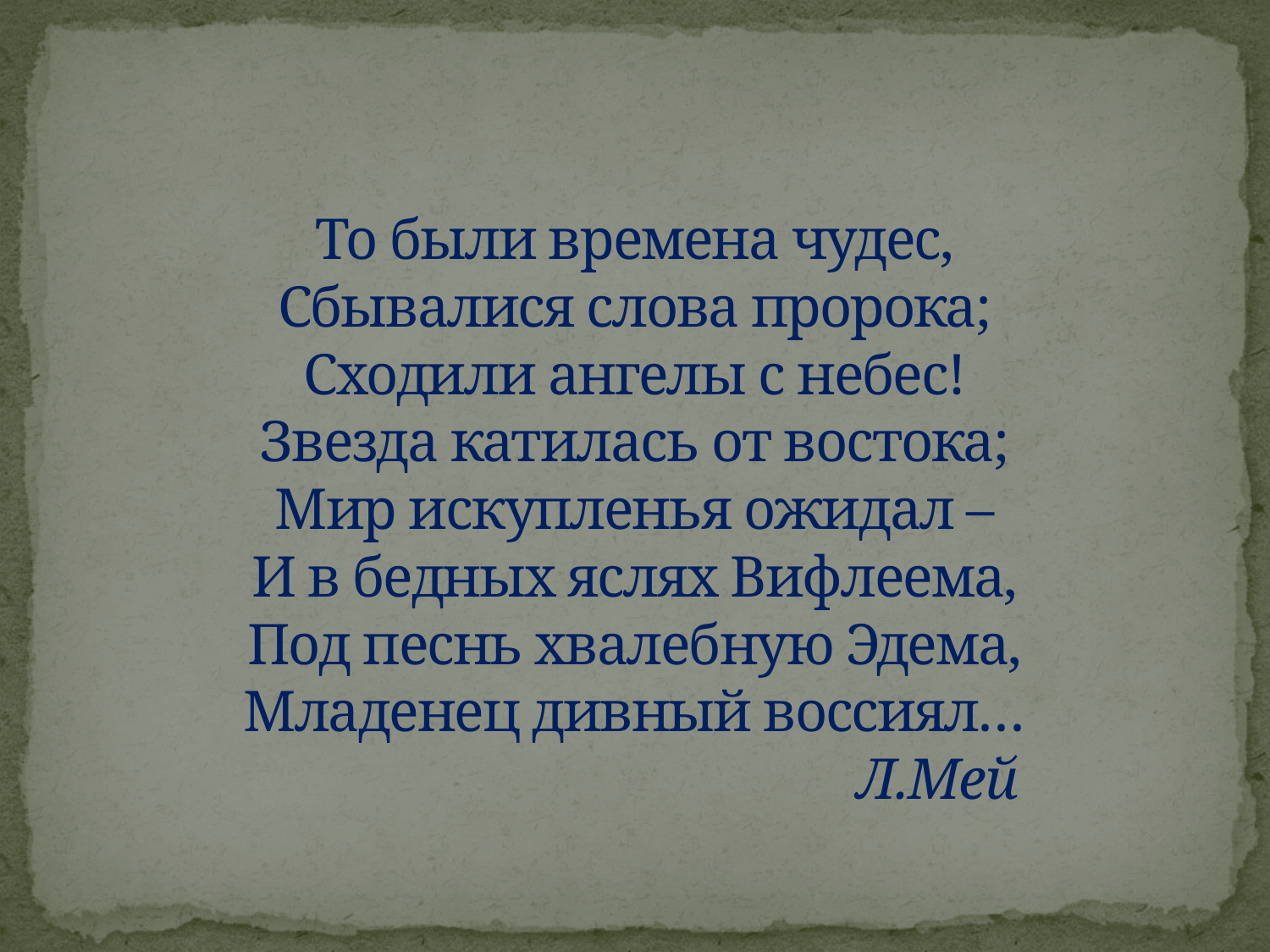

# То были времена чудес, Сбывалися слова пророка; Сходили ангелы с небес! Звезда катилась от востока; Мир искупленья ожидал – И в бедных яслях Вифлеема, Под песнь хвалебную Эдема, Младенец дивный воссиял… Л.Мей